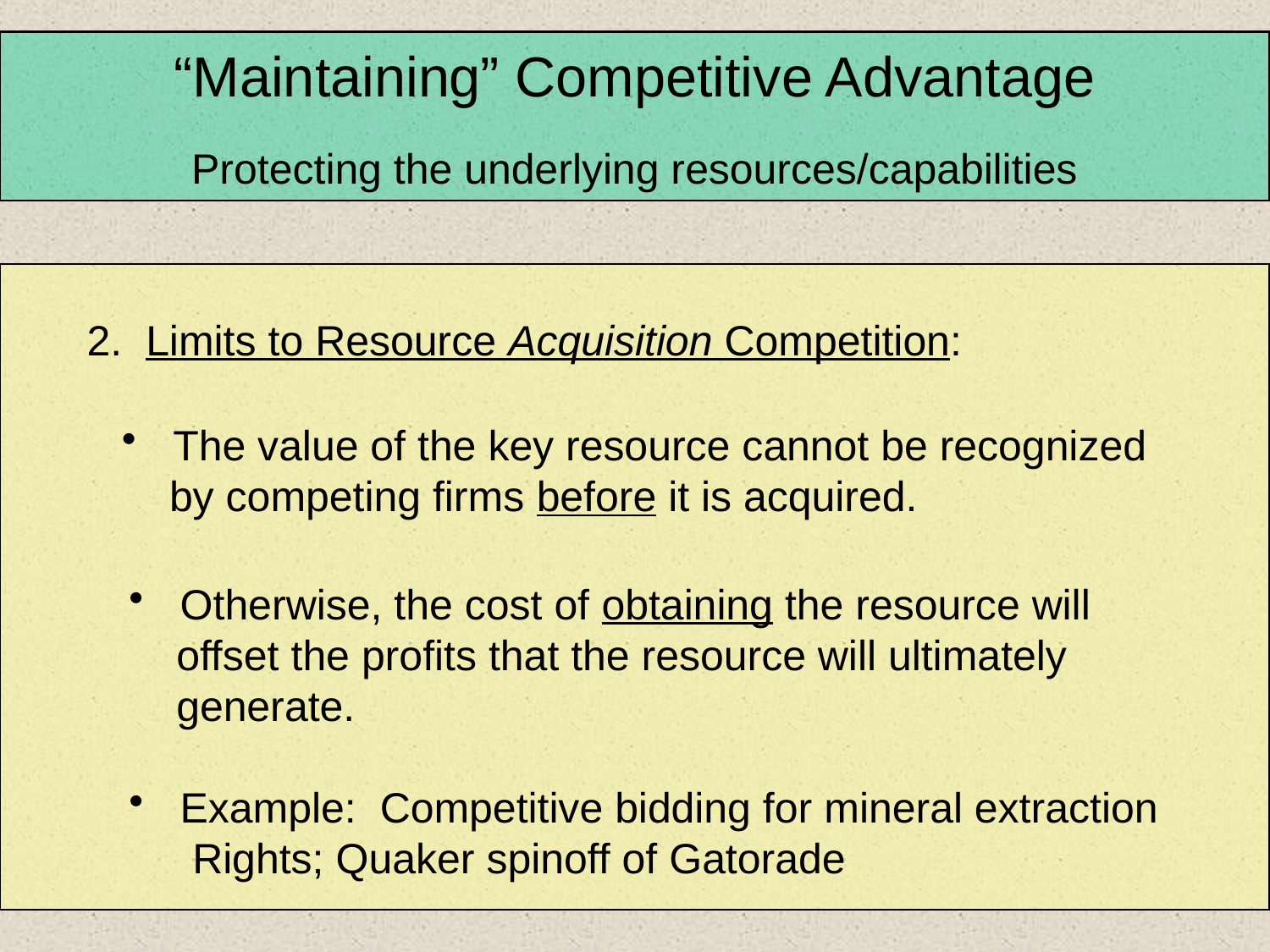

“Maintaining” Competitive Advantage

Protecting the underlying resources/capabilities

 2.  Limits to Resource Acquisition Competition:
  The value of the key resource cannot be recognized
    by competing firms before it is acquired.
  Otherwise, the cost of obtaining the resource will
    offset the profits that the resource will ultimately
    generate.
  Example:  Competitive bidding for mineral extraction
Rights; Quaker spinoff of Gatorade